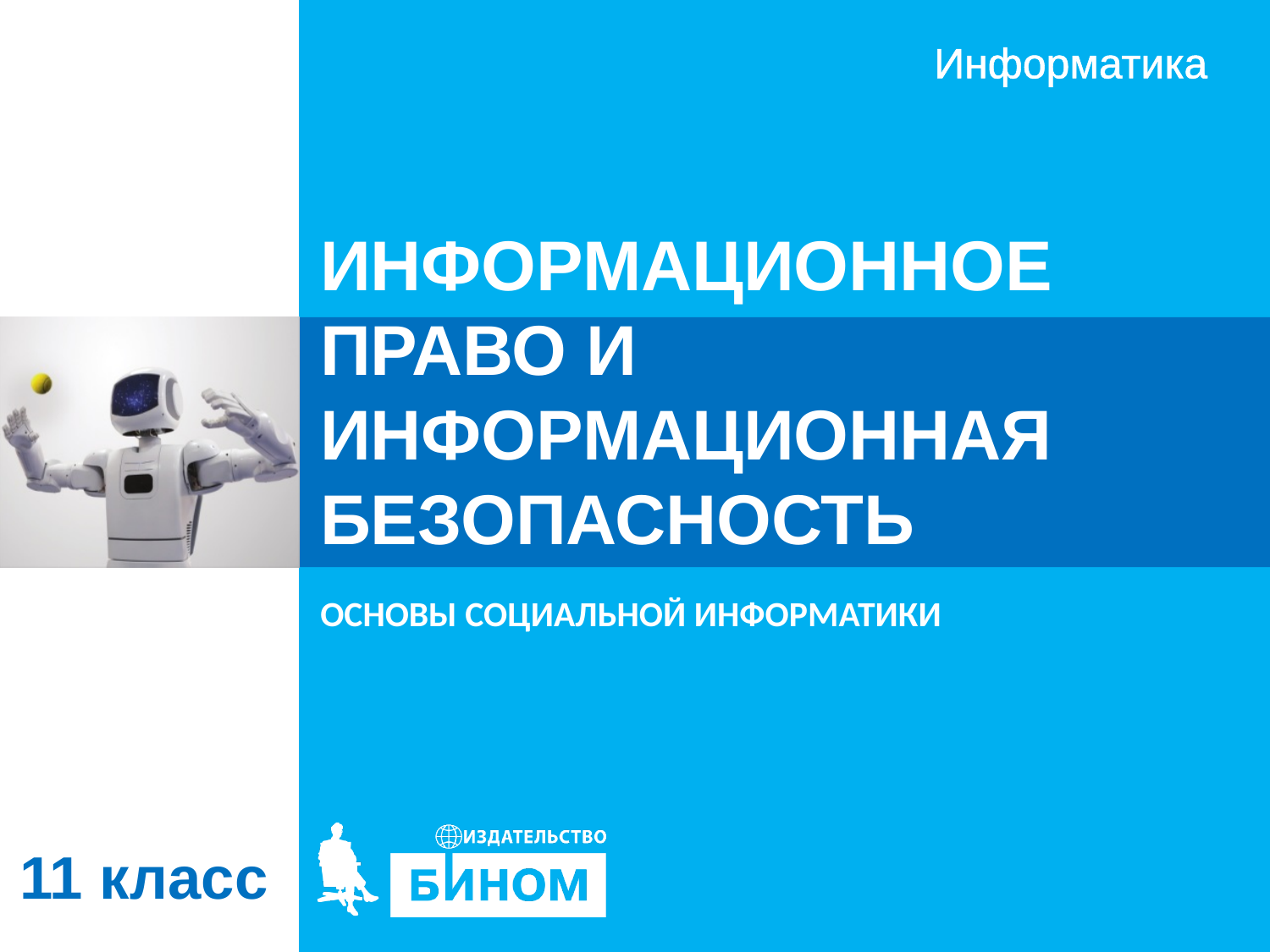

# ИНФОРМАЦИОННОЕ ПРАВО И ИНФОРМАЦИОННАЯ БЕЗОПАСНОСТЬ
ОСНОВЫ СОЦИАЛЬНОЙ ИНФОРМАТИКИ